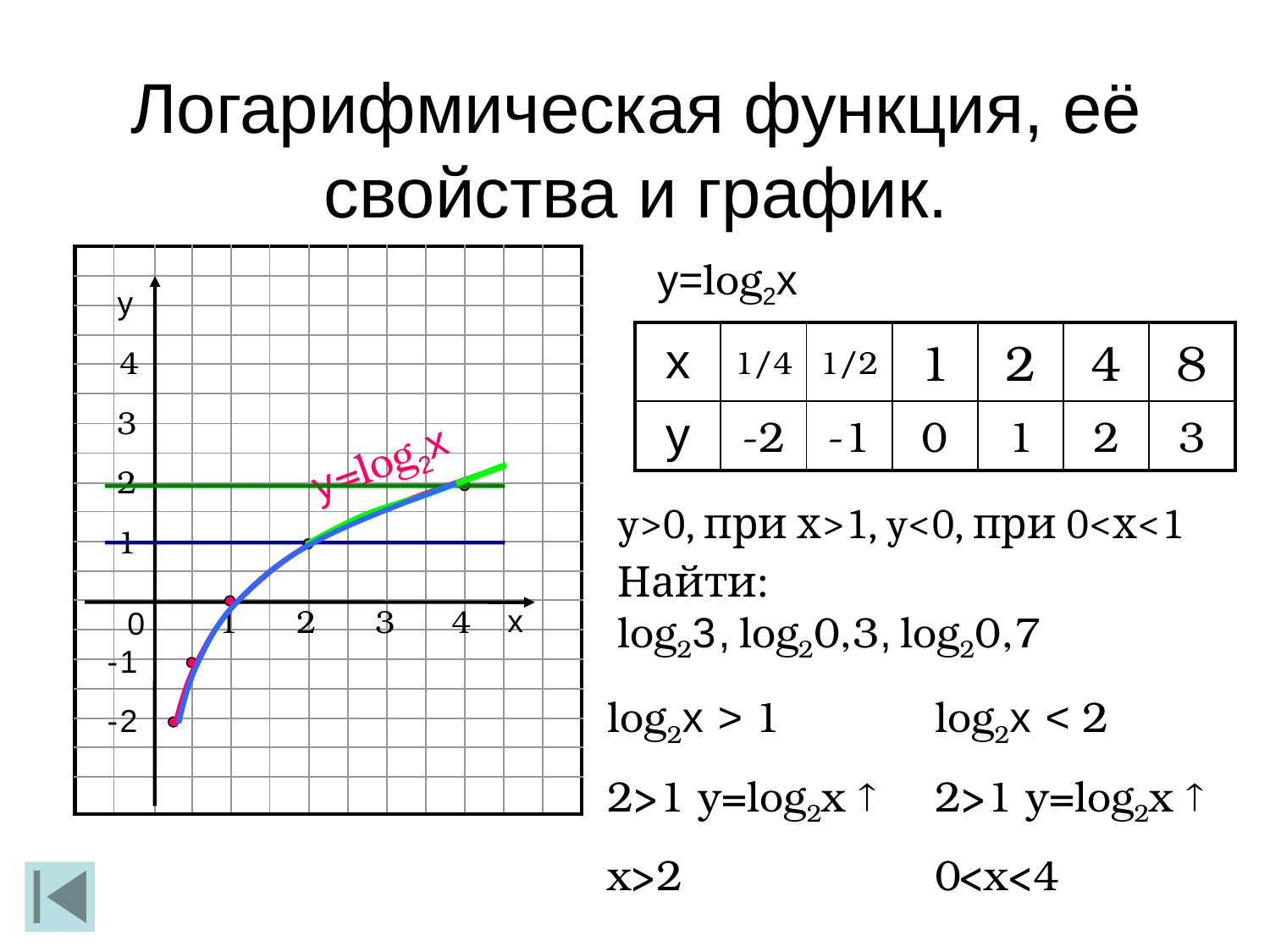

Логарифмическая функция, её свойства и график.
|  |  |  |  |  |  |  |  |  |  |  |  |  |
| --- | --- | --- | --- | --- | --- | --- | --- | --- | --- | --- | --- | --- |
|  |  |  |  |  |  |  |  |  |  |  |  |  |
|  |  |  |  |  |  |  |  |  |  |  |  |  |
|  |  |  |  |  |  |  |  |  |  |  |  |  |
|  |  |  |  |  |  |  |  |  |  |  |  |  |
|  |  |  |  |  |  |  |  |  |  |  |  |  |
|  |  |  |  |  |  |  |  |  |  |  |  |  |
|  |  |  |  |  |  |  |  |  |  |  |  |  |
|  |  |  |  |  |  |  |  |  |  |  |  |  |
|  |  |  |  |  |  |  |  |  |  |  |  |  |
|  |  |  |  |  |  |  |  |  |  |  |  |  |
|  |  |  |  |  |  |  |  |  |  |  |  |  |
|  |  |  |  |  |  |  |  |  |  |  |  |  |
|  |  |  |  |  |  |  |  |  |  |  |  |  |
|  |  |  |  |  |  |  |  |  |  |  |  |  |
|  |  |  |  |  |  |  |  |  |  |  |  |  |
|  |  |  |  |  |  |  |  |  |  |  |  |  |
|  |  |  |  |  |  |  |  |  |  |  |  |  |
|  |  |  |  |  |  |  |  |  |  |  |  |  |
у=log2х
у

4
3
2
1
0
-1
-2
1
2
3
4

х
| х | 1/4 | 1/2 | 1 | 2 | 4 | 8 |
| --- | --- | --- | --- | --- | --- | --- |
| у | -2 | -1 | 0 | 1 | 2 | 3 |
y=log2х

y>0, при х>1, y<0, при 0<х<1
Найти:
log23, log20,3, log20,7

log2x > 1
2>1 y=log2x ↑
x>2
log2x < 2
2>1 y=log2x ↑
0<x<4